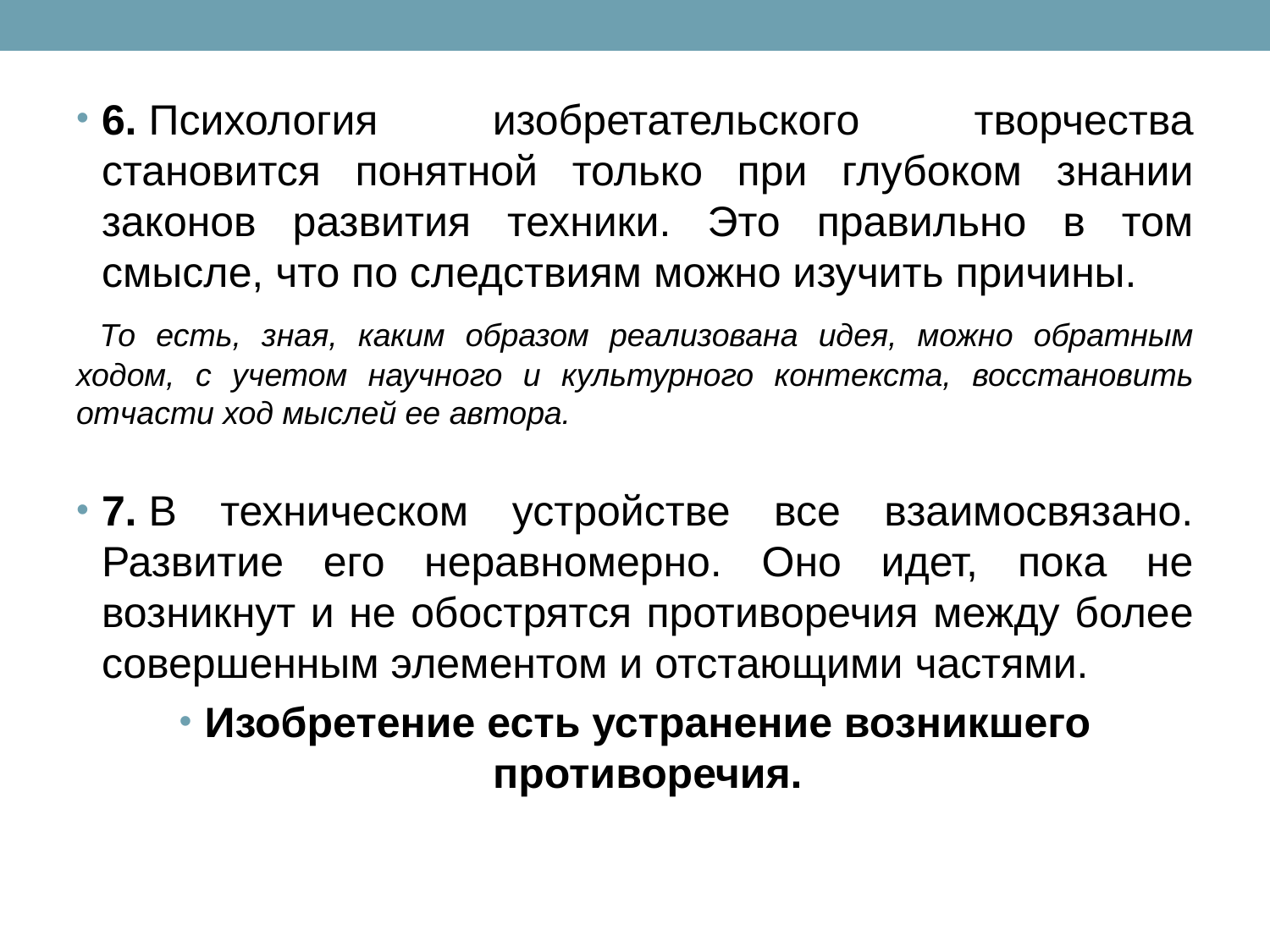

6. Психология изобретательского творчества становится понятной только при глубоком знании законов развития техники. Это правильно в том смысле, что по следствиям можно изучить причины.
 То есть, зная, каким образом реализована идея, можно обратным ходом, с учетом научного и культурного контекста, восстановить отчасти ход мыслей ее автора.

7. В техническом устройстве все взаимосвязано. Развитие его неравномерно. Оно идет, пока не возникнут и не обострятся противоречия между более совершенным элементом и отстающими частями.
Изобретение есть устранение возникшего противоречия.